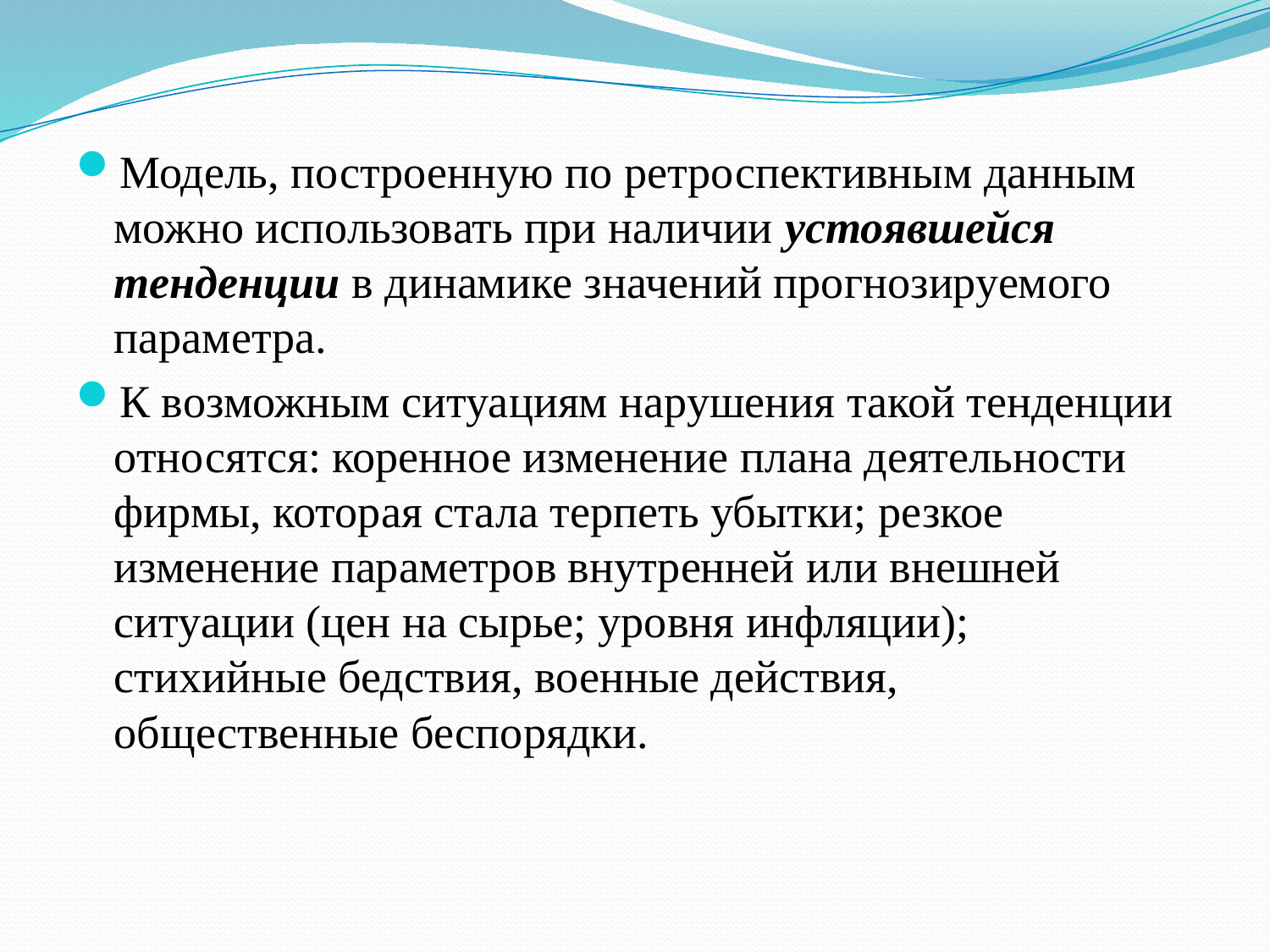

Модель, построенную по ретроспективным данным можно использовать при наличии устоявшейся тенденции в динамике значений прогнозируемого параметра.
К возможным ситуациям нарушения такой тенденции относятся: коренное изменение плана деятельности фирмы, которая стала терпеть убытки; резкое изменение параметров внутренней или внешней ситуации (цен на сырье; уровня инфляции); стихийные бедствия, военные действия, общественные беспорядки.